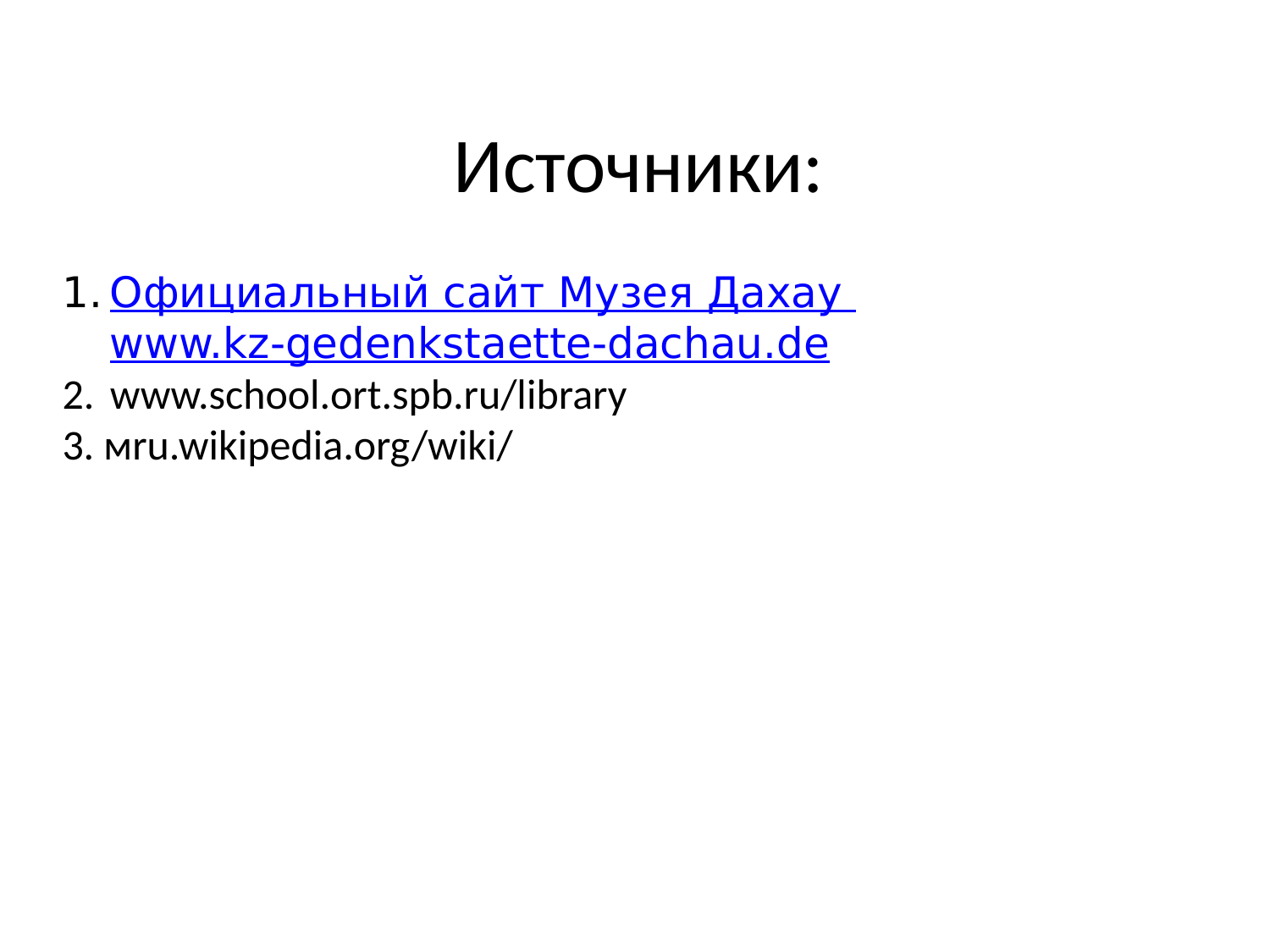

# Источники:
Официальный сайт Музея Дахау www.kz-gedenkstaette-dachau.de
www.school.ort.spb.ru/library
3. мru.wikipedia.org/wiki/